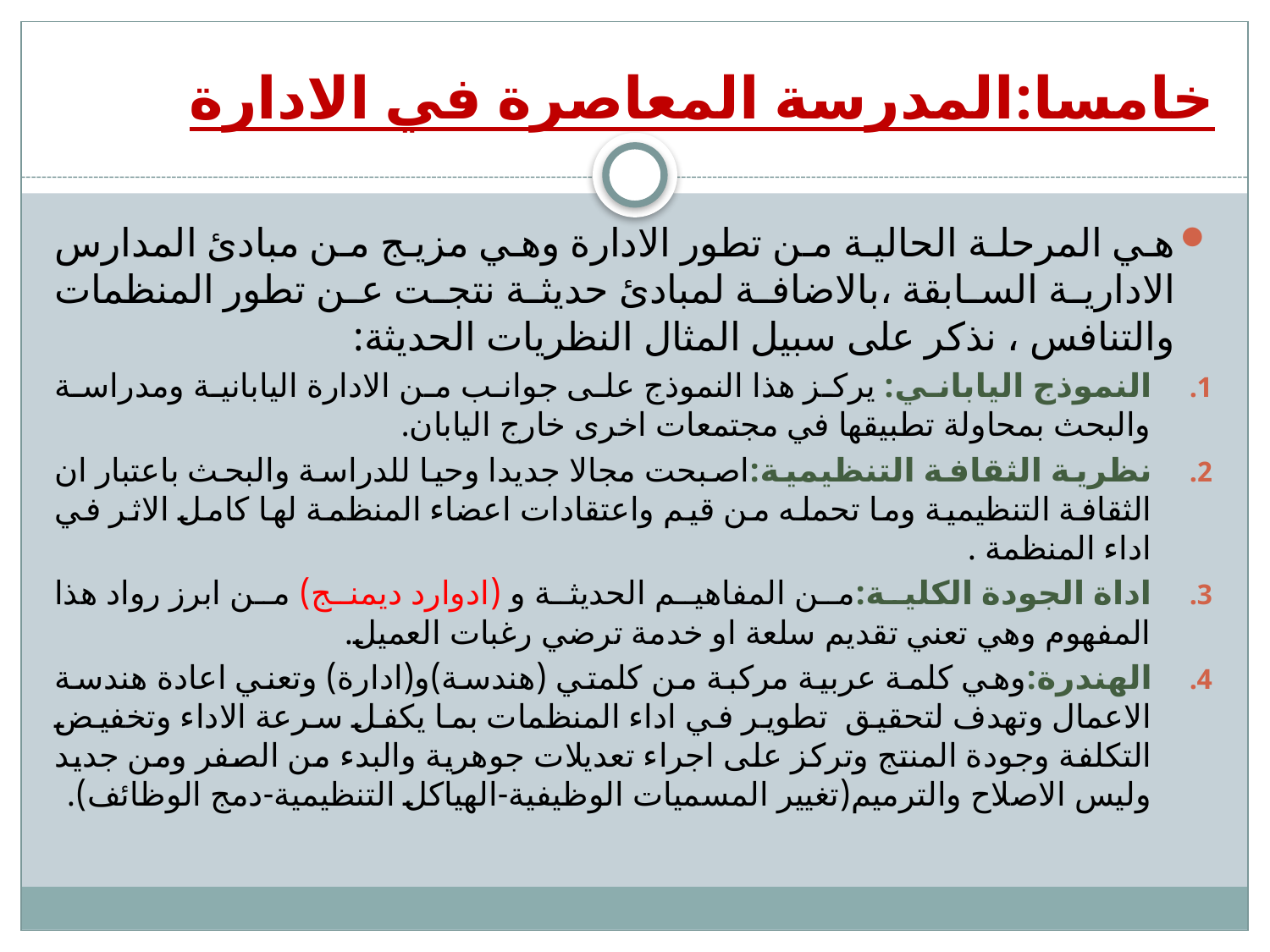

# خامسا:المدرسة المعاصرة في الادارة
هي المرحلة الحالية من تطور الادارة وهي مزيج من مبادئ المدارس الادارية السابقة ،بالاضافة لمبادئ حديثة نتجت عن تطور المنظمات والتنافس ، نذكر على سبيل المثال النظريات الحديثة:
النموذج الياباني: يركز هذا النموذج على جوانب من الادارة اليابانية ومدراسة والبحث بمحاولة تطبيقها في مجتمعات اخرى خارج اليابان.
نظرية الثقافة التنظيمية:اصبحت مجالا جديدا وحيا للدراسة والبحث باعتبار ان الثقافة التنظيمية وما تحمله من قيم واعتقادات اعضاء المنظمة لها كامل الاثر في اداء المنظمة .
اداة الجودة الكلية:من المفاهيم الحديثة و (ادوارد ديمنج) من ابرز رواد هذا المفهوم وهي تعني تقديم سلعة او خدمة ترضي رغبات العميل.
الهندرة:وهي كلمة عربية مركبة من كلمتي (هندسة)و(ادارة) وتعني اعادة هندسة الاعمال وتهدف لتحقيق  تطوير في اداء المنظمات بما يكفل سرعة الاداء وتخفيض التكلفة وجودة المنتج وتركز على اجراء تعديلات جوهرية والبدء من الصفر ومن جديد وليس الاصلاح والترميم(تغيير المسميات الوظيفية-الهياكل التنظيمية-دمج الوظائف).